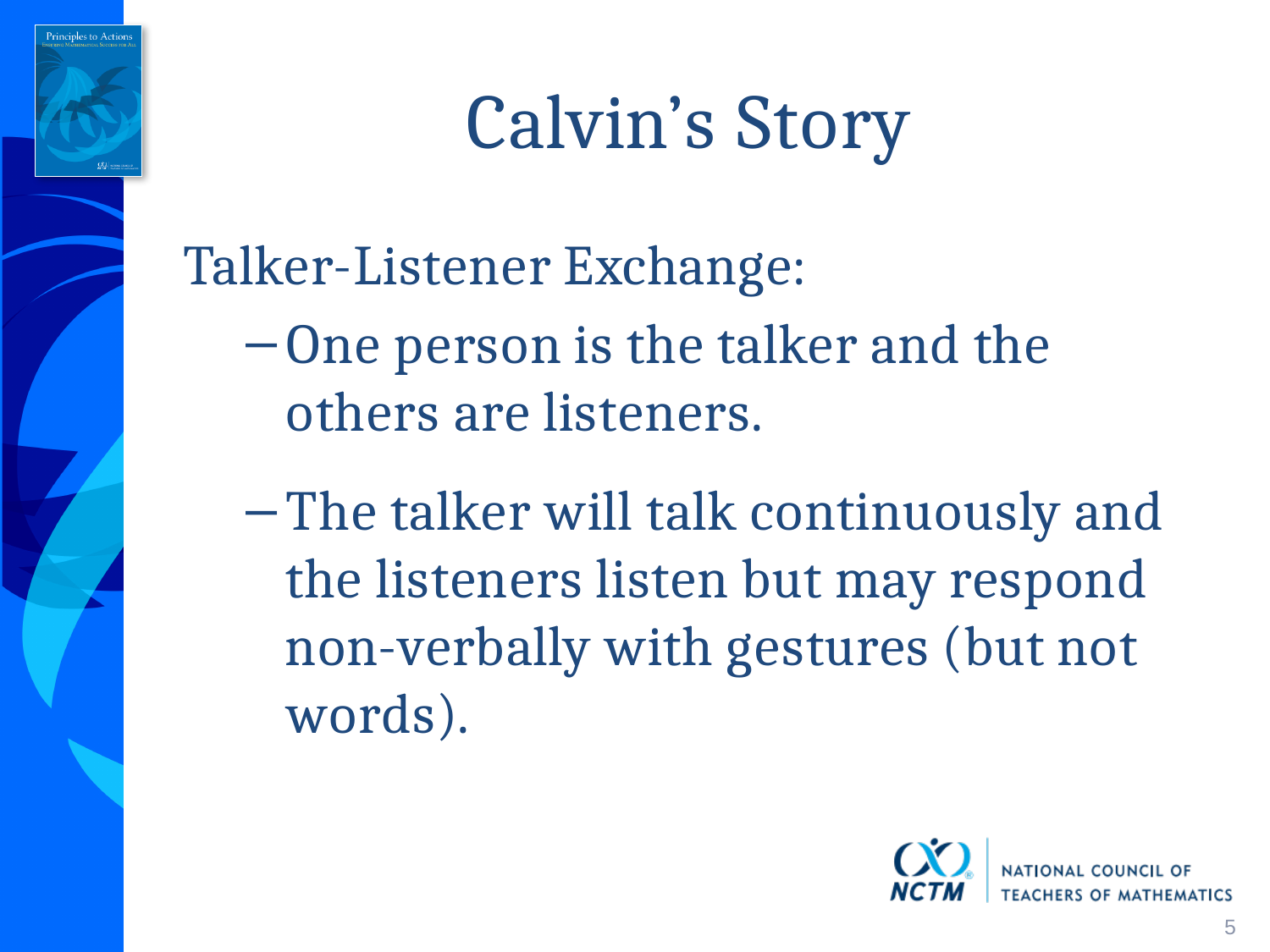

# Calvin’s Story
Talker-Listener Exchange:
One person is the talker and the others are listeners.
The talker will talk continuously and the listeners listen but may respond non-verbally with gestures (but not words).
5